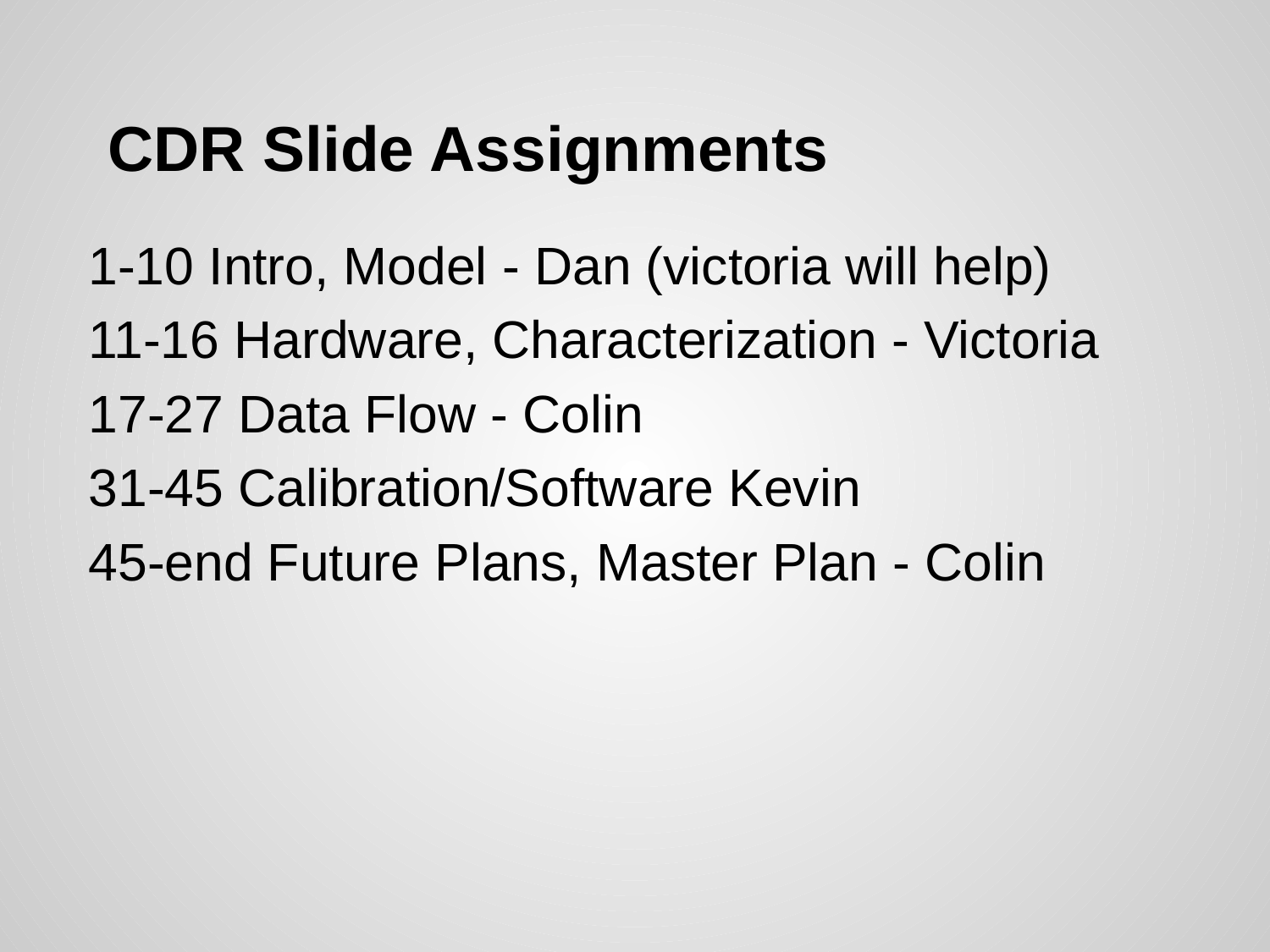

# CDR Slide Assignments
1-10 Intro, Model - Dan (victoria will help)
11-16 Hardware, Characterization - Victoria
17-27 Data Flow - Colin
31-45 Calibration/Software Kevin
45-end Future Plans, Master Plan - Colin